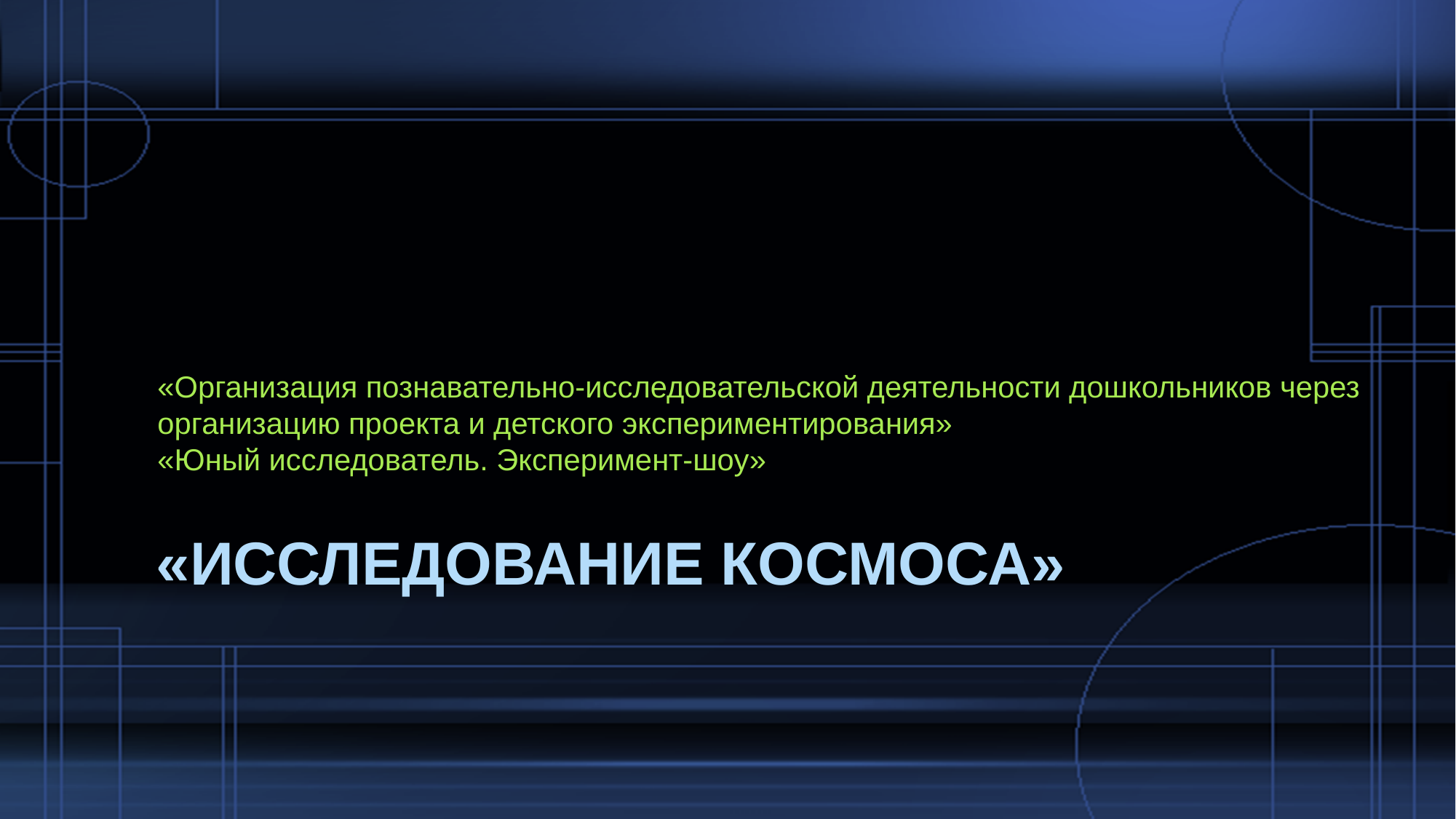

«Организация познавательно-исследовательской деятельности дошкольников через организацию проекта и детского экспериментирования»
«Юный исследователь. Эксперимент-шоу»

# «Исследование Космоса»